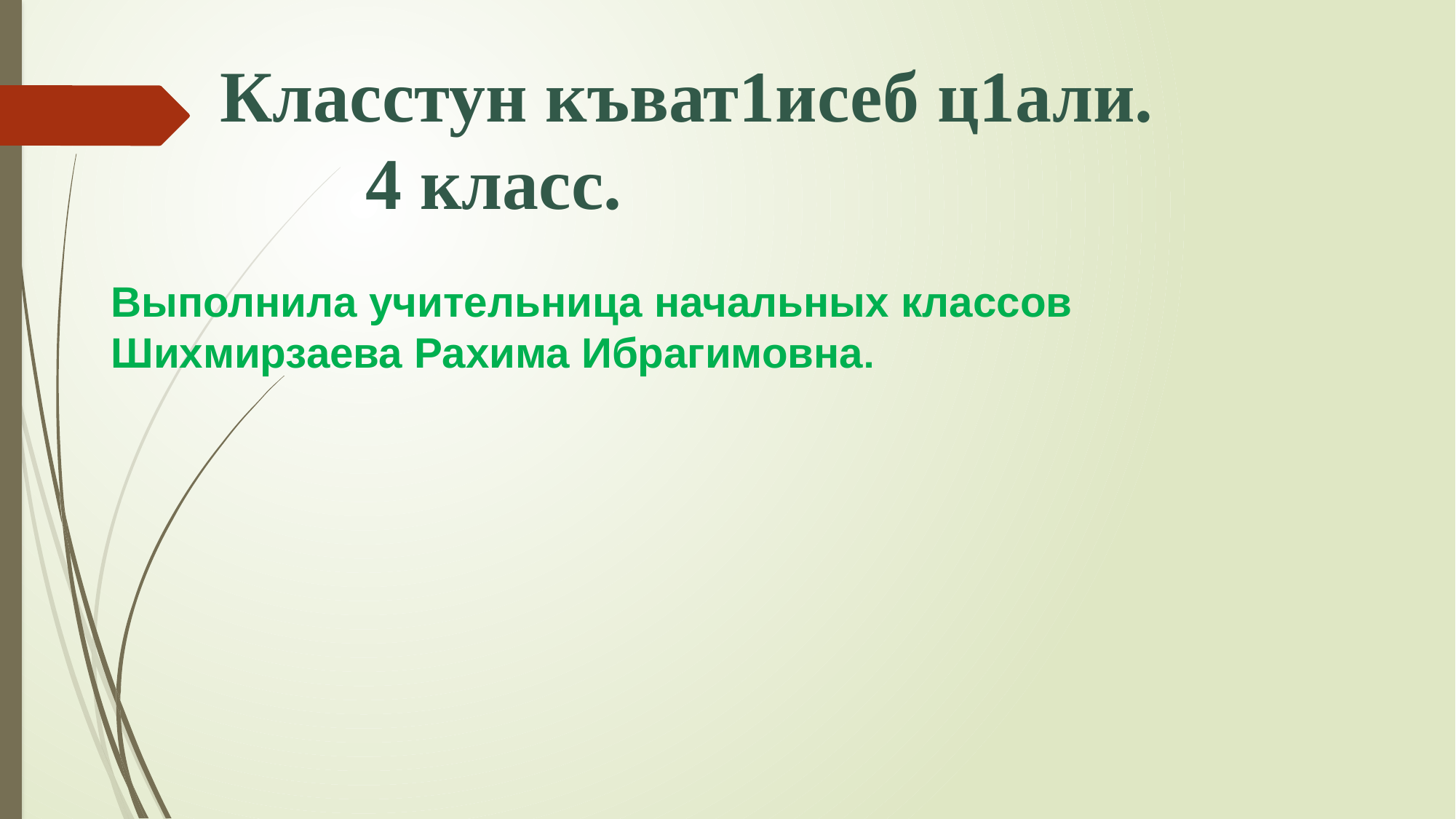

# Класстун къват1исеб ц1али. 4 класс. Выполнила учительница начальных классов Шихмирзаева Рахима Ибрагимовна.